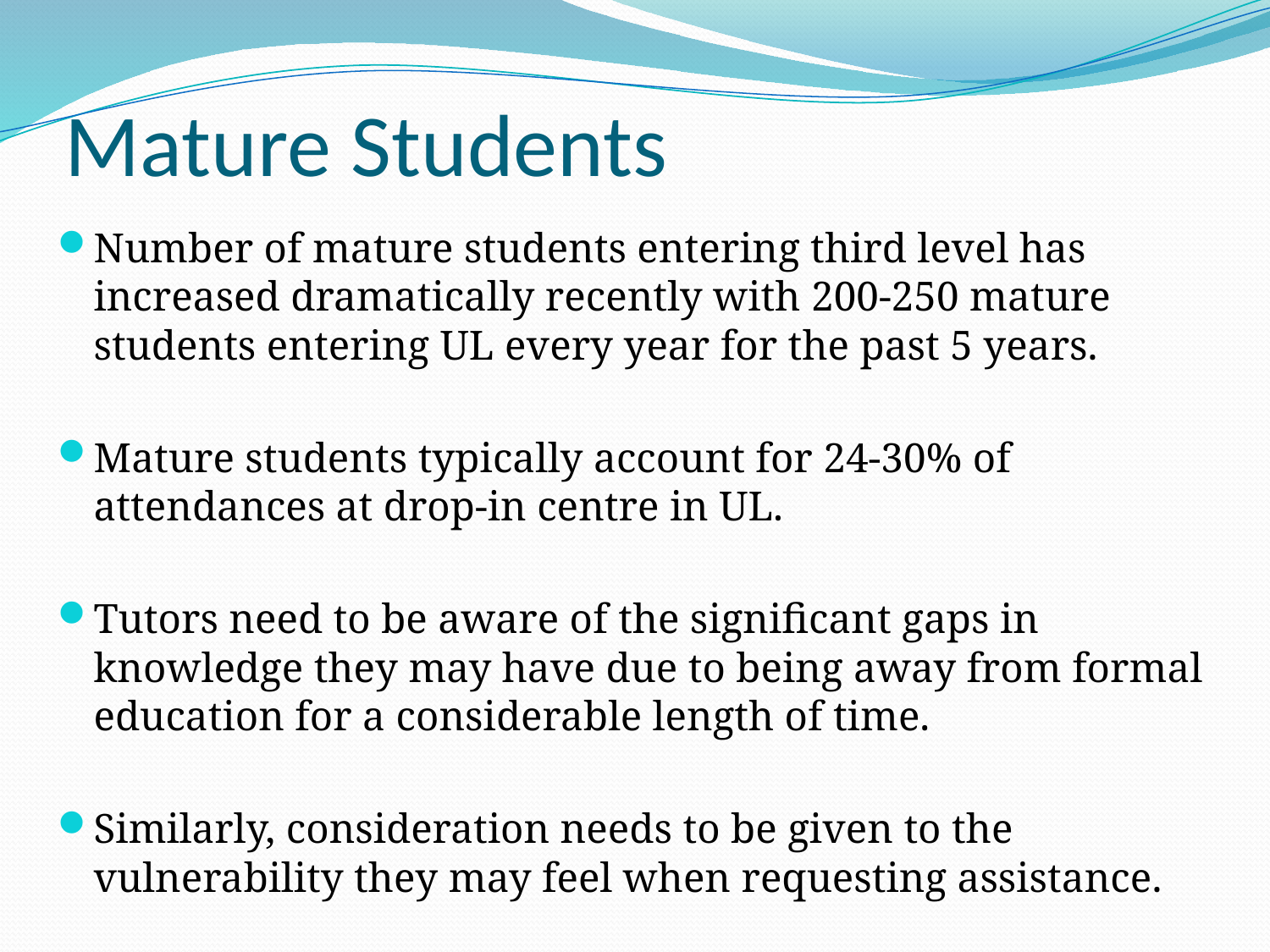

# Mature Students
Number of mature students entering third level has increased dramatically recently with 200-250 mature students entering UL every year for the past 5 years.

Mature students typically account for 24-30% of attendances at drop-in centre in UL.

Tutors need to be aware of the significant gaps in knowledge they may have due to being away from formal education for a considerable length of time.

Similarly, consideration needs to be given to the vulnerability they may feel when requesting assistance.